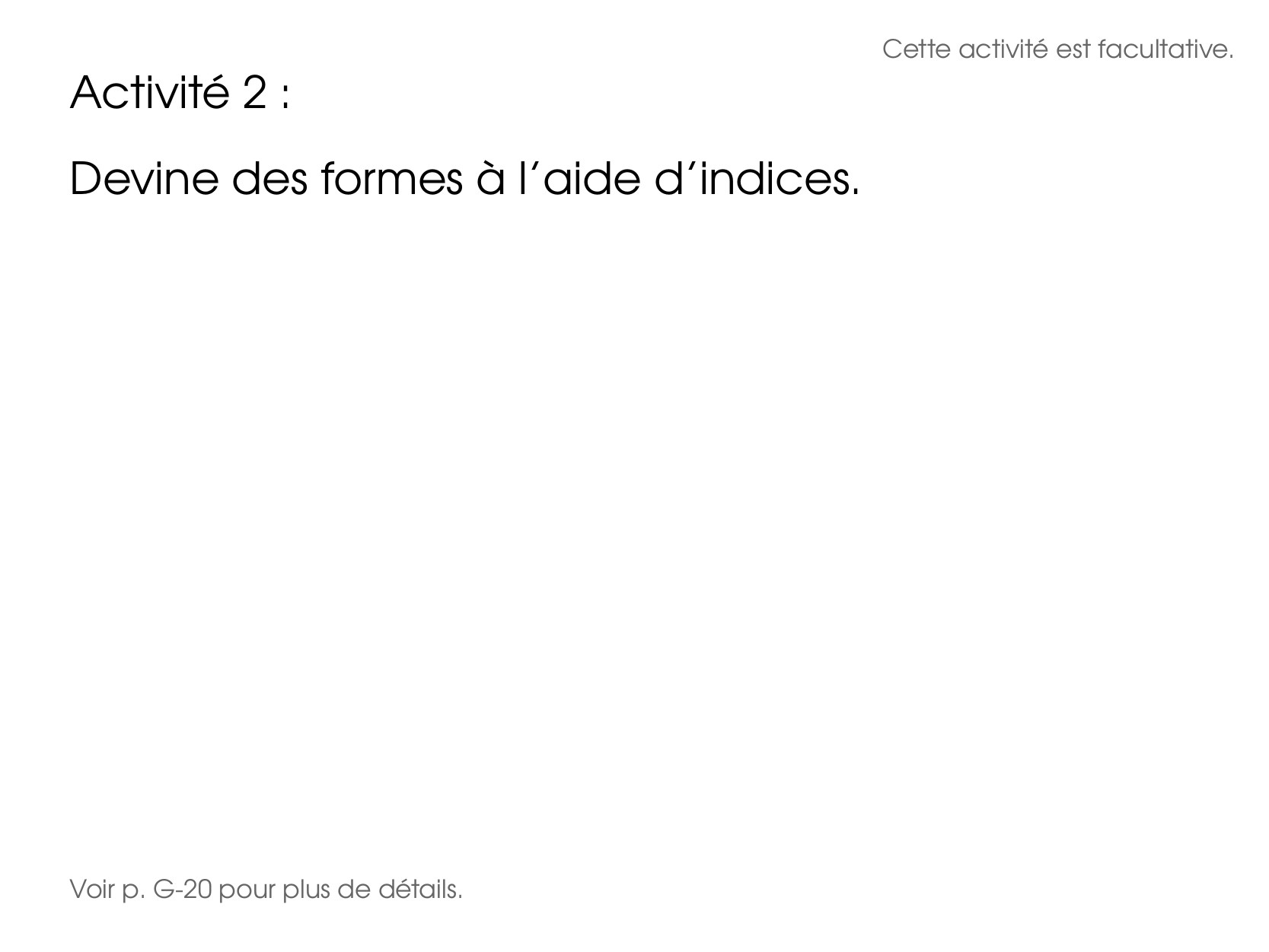

Cette activité est facultative.
Activité 2 :
Devine des formes à l’aide d’indices.
Voir p. G-20 pour plus de détails.